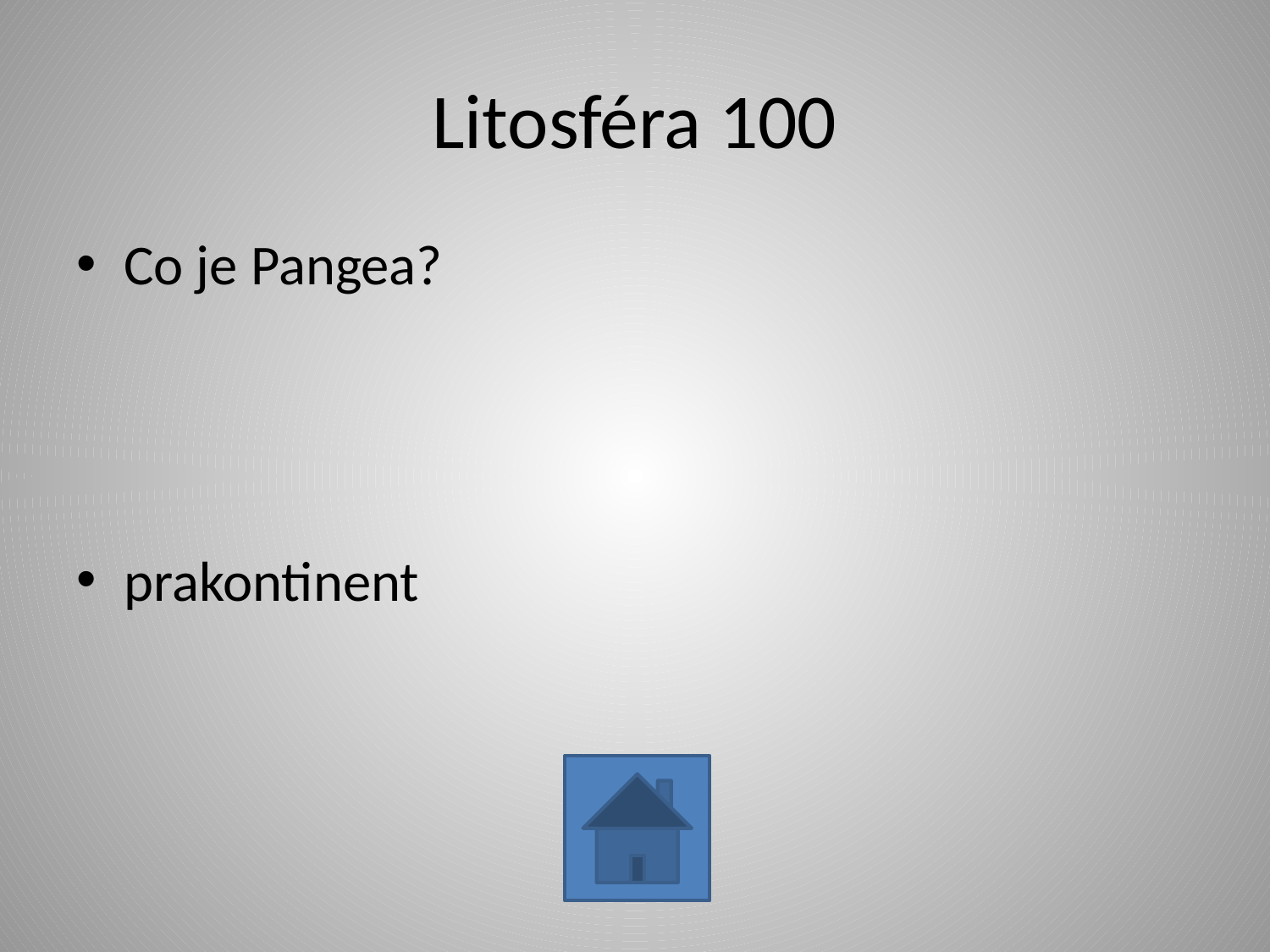

# Litosféra 100
Co je Pangea?

prakontinent